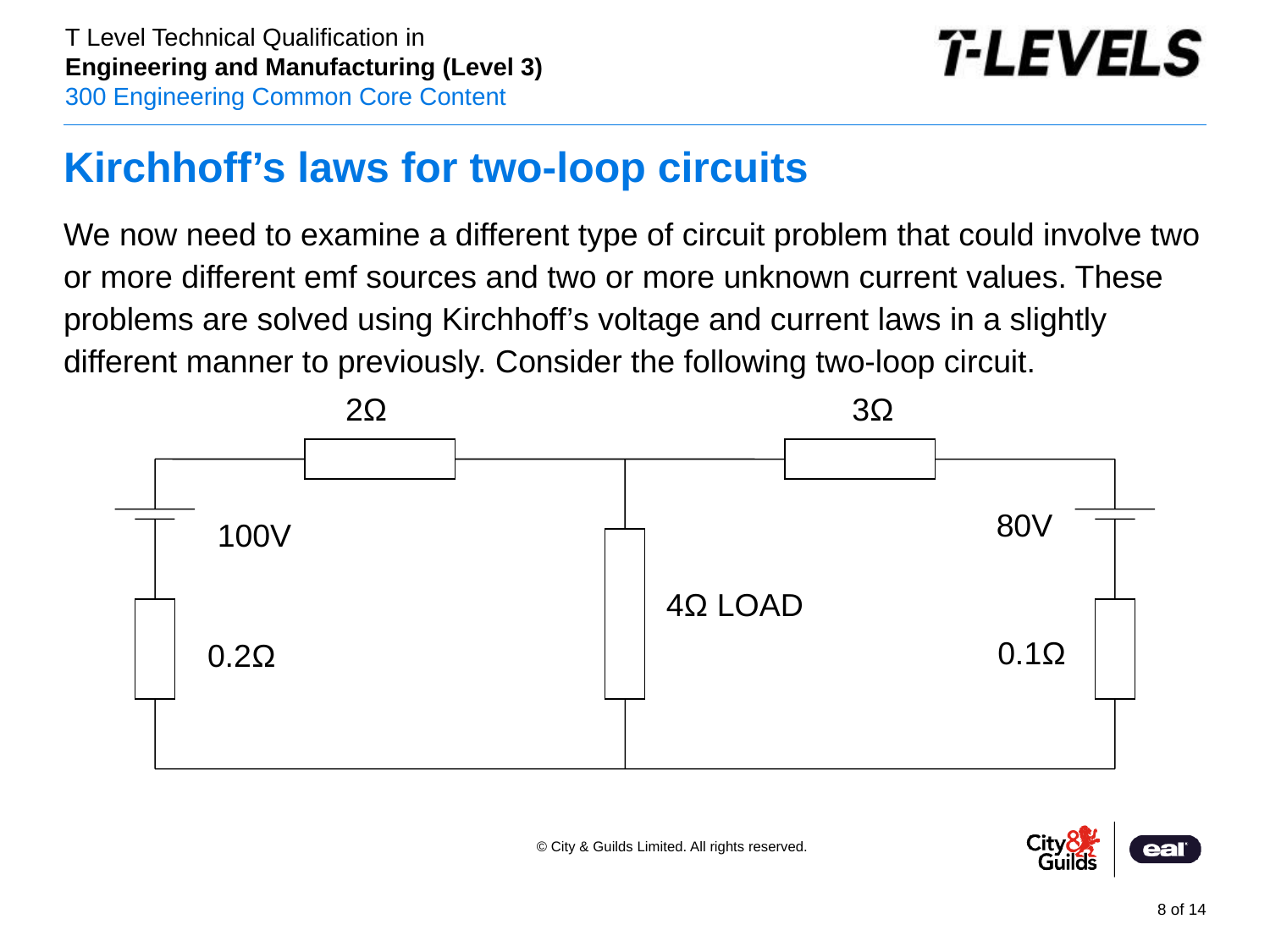

# Kirchhoff’s laws for two-loop circuits
We now need to examine a different type of circuit problem that could involve two or more different emf sources and two or more unknown current values. These problems are solved using Kirchhoff’s voltage and current laws in a slightly different manner to previously. Consider the following two-loop circuit.

2Ω
3Ω

          80V

100V

 4Ω LOAD

0.1Ω
0.2Ω